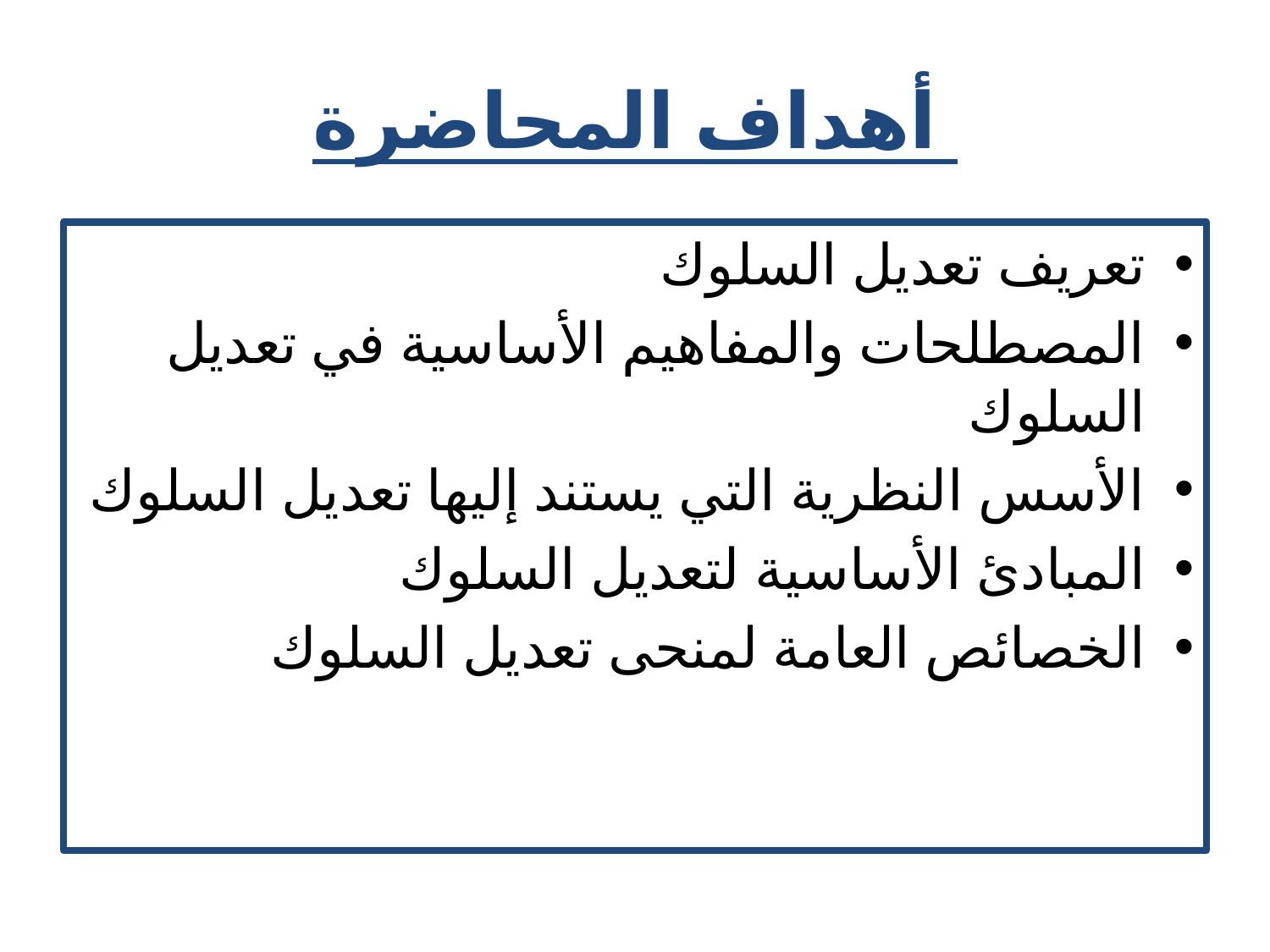

# أهداف المحاضرة
تعريف تعديل السلوك
المصطلحات والمفاهيم الأساسية في تعديل السلوك
الأسس النظرية التي يستند إليها تعديل السلوك
المبادئ الأساسية لتعديل السلوك
الخصائص العامة لمنحى تعديل السلوك